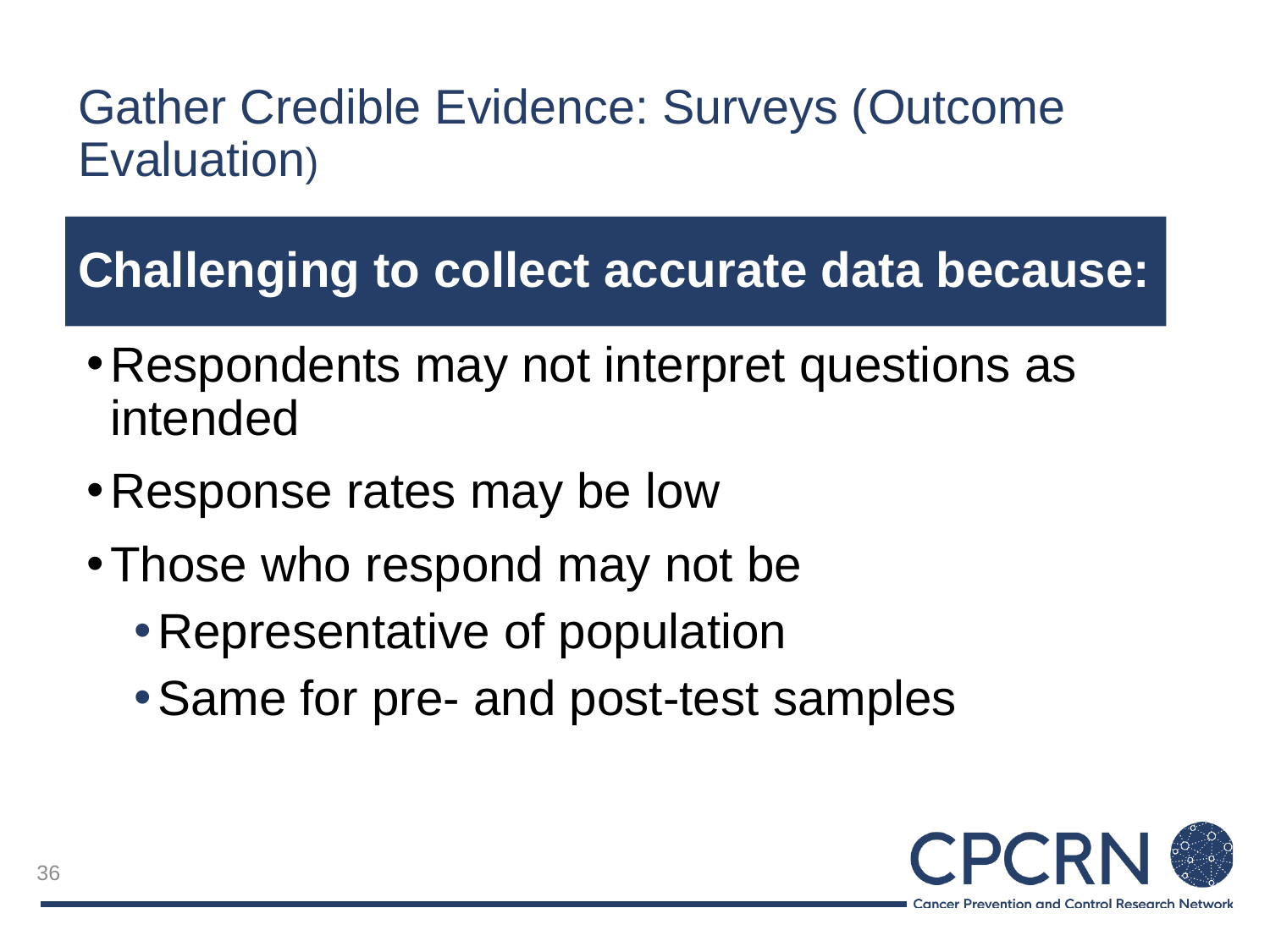

# Gather Credible Evidence: Surveys (Outcome Evaluation)
Challenging to collect accurate data because:
Respondents may not interpret questions as intended
Response rates may be low
Those who respond may not be
Representative of population
Same for pre- and post-test samples

36